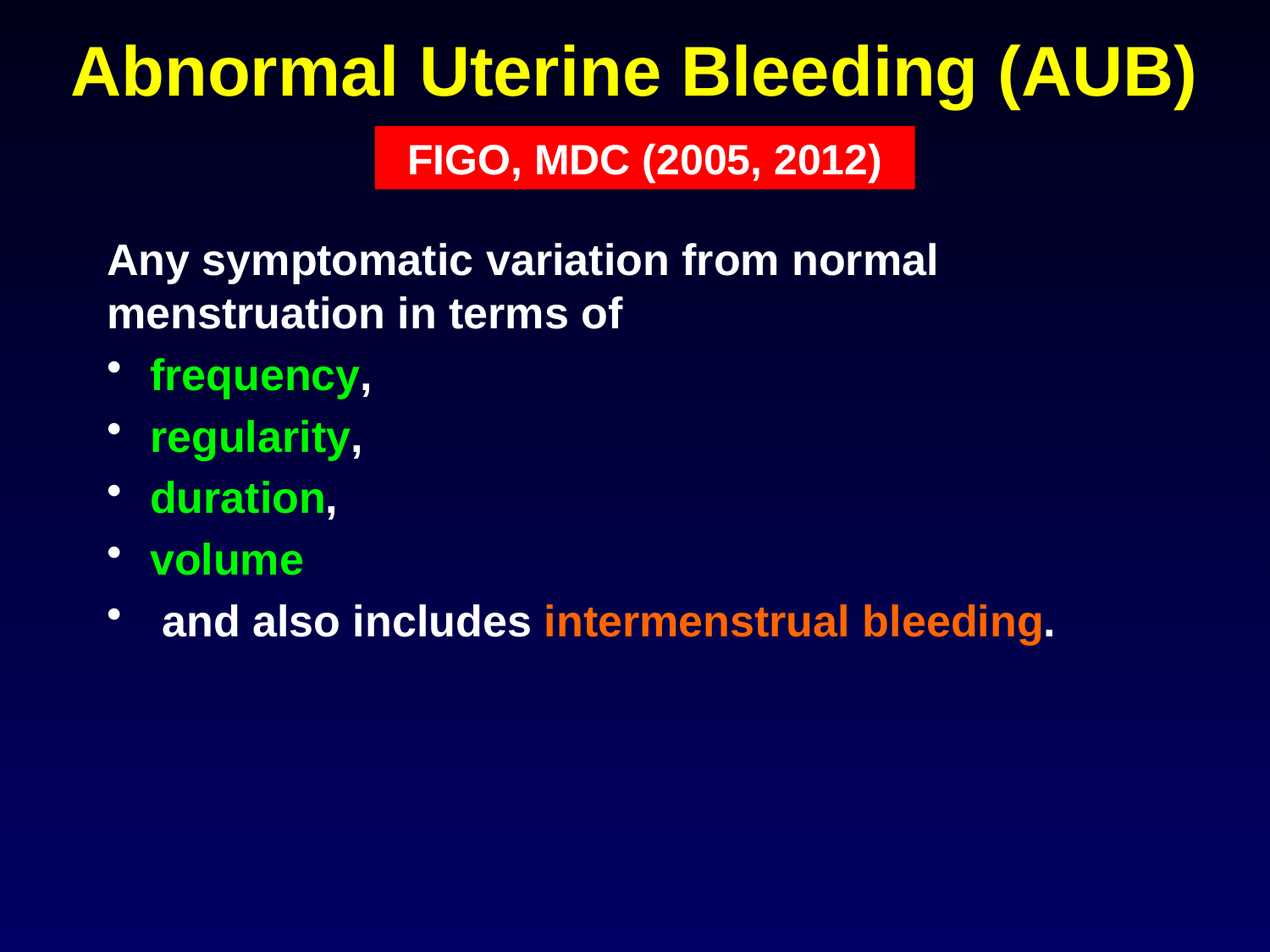

# Abnormal Uterine Bleeding (AUB)
FIGO, MDC (2005, 2012)
Any symptomatic variation from normal menstruation in terms of
frequency,
regularity,
duration,
volume
 and also includes intermenstrual bleeding.